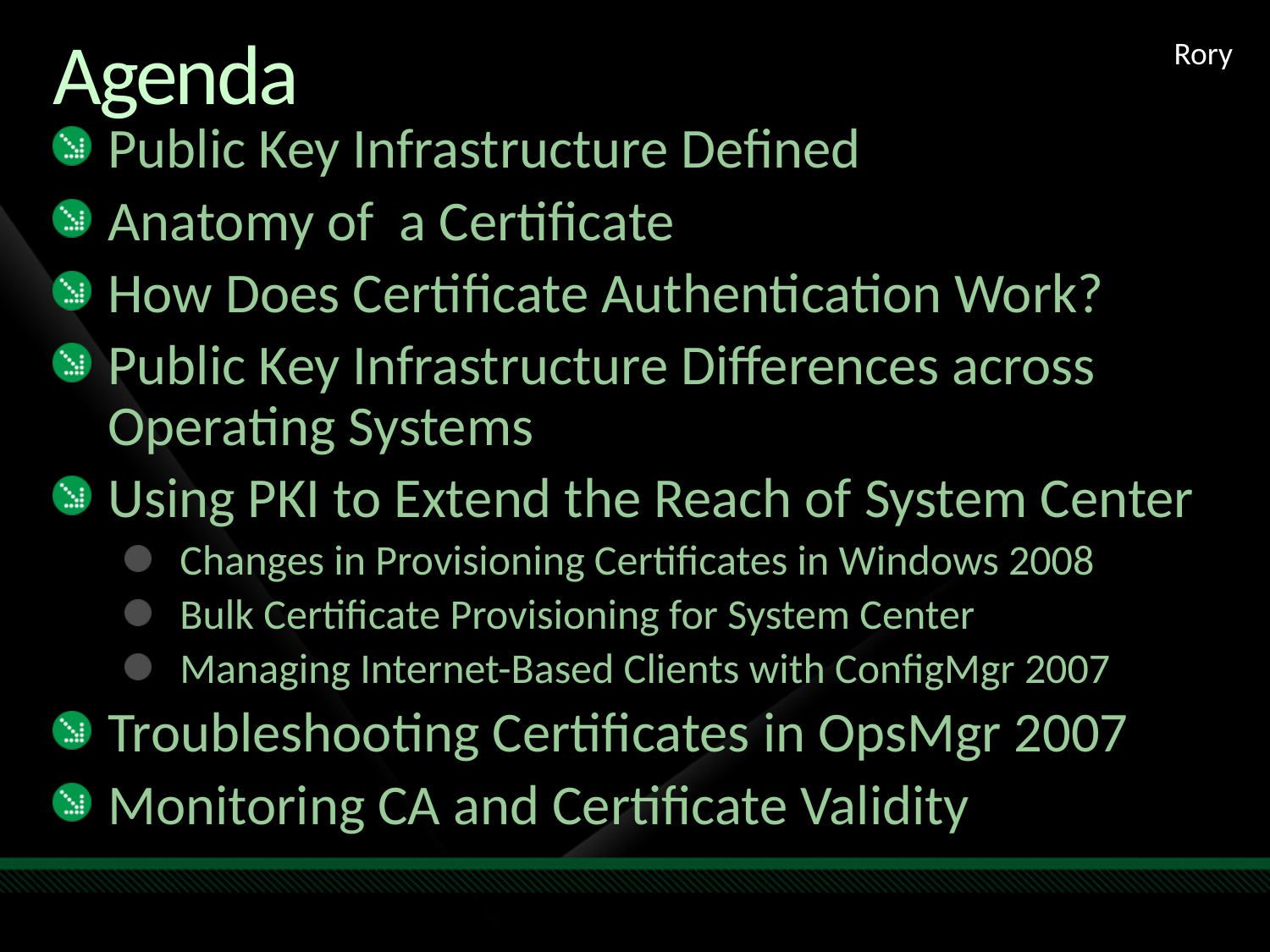

Rory
# Agenda
Public Key Infrastructure Defined
Anatomy of  a Certificate
How Does Certificate Authentication Work?
Public Key Infrastructure Differences across Operating Systems
Using PKI to Extend the Reach of System Center
Changes in Provisioning Certificates in Windows 2008
Bulk Certificate Provisioning for System Center
Managing Internet-Based Clients with ConfigMgr 2007
Troubleshooting Certificates in OpsMgr 2007
Monitoring CA and Certificate Validity